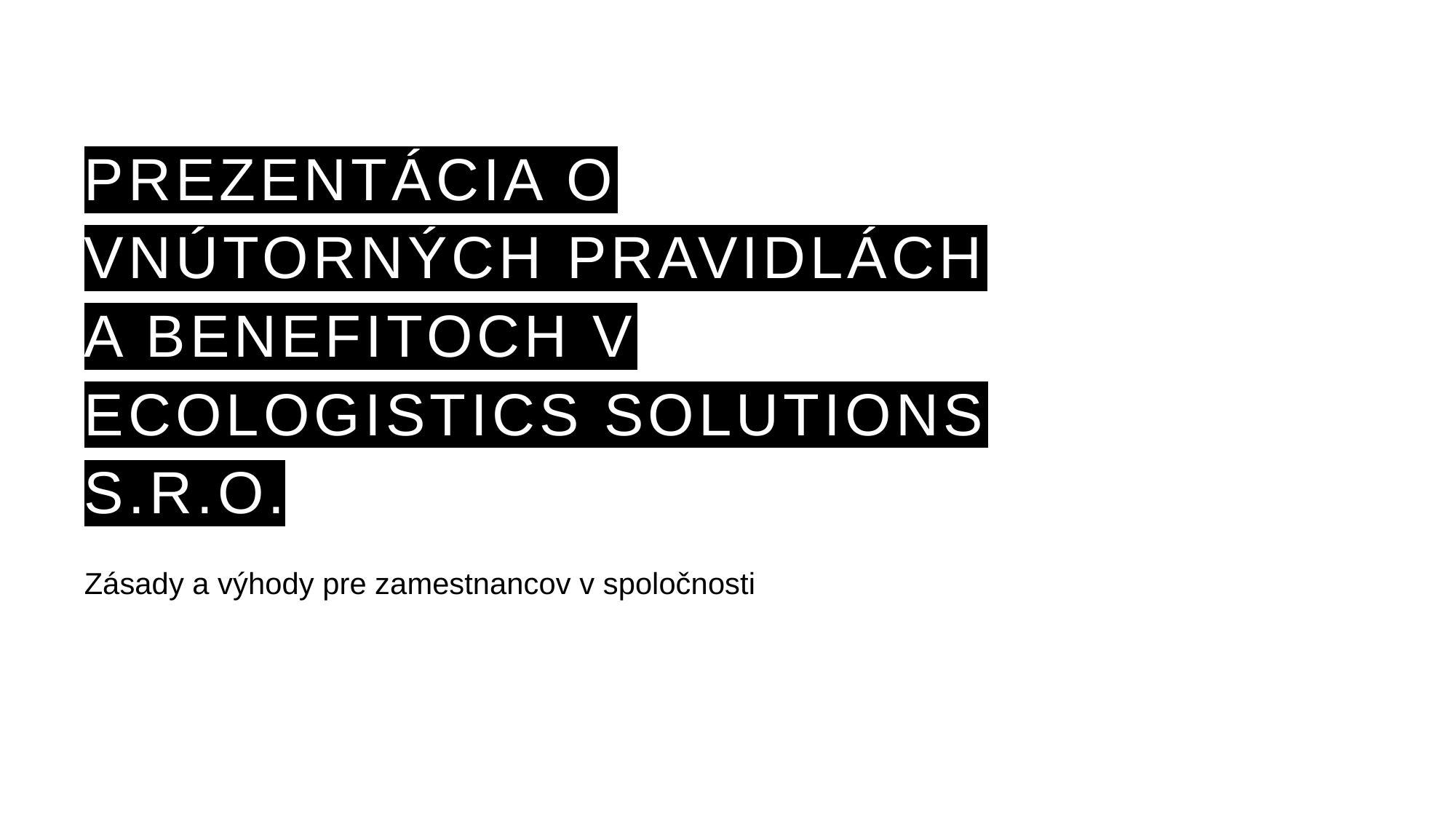

# Prezentácia o vnútorných pravidlách a benefitoch v EcoLogistics Solutions s.r.o.
Zásady a výhody pre zamestnancov v spoločnosti